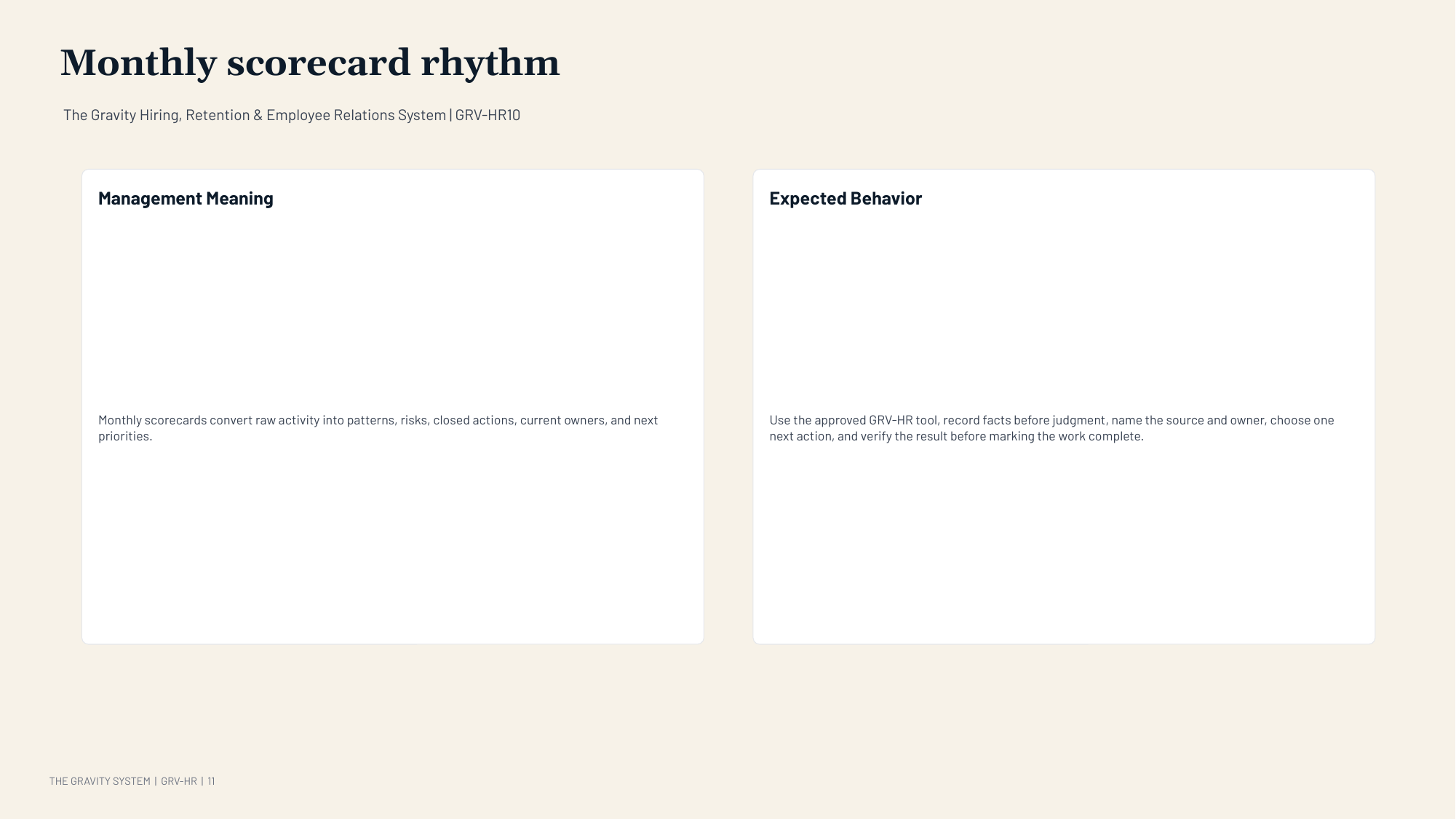

Monthly scorecard rhythm
The Gravity Hiring, Retention & Employee Relations System | GRV-HR10

Management Meaning
Expected Behavior
Monthly scorecards convert raw activity into patterns, risks, closed actions, current owners, and next priorities.
Use the approved GRV-HR tool, record facts before judgment, name the source and owner, choose one next action, and verify the result before marking the work complete.
THE GRAVITY SYSTEM  |  GRV-HR  |  11